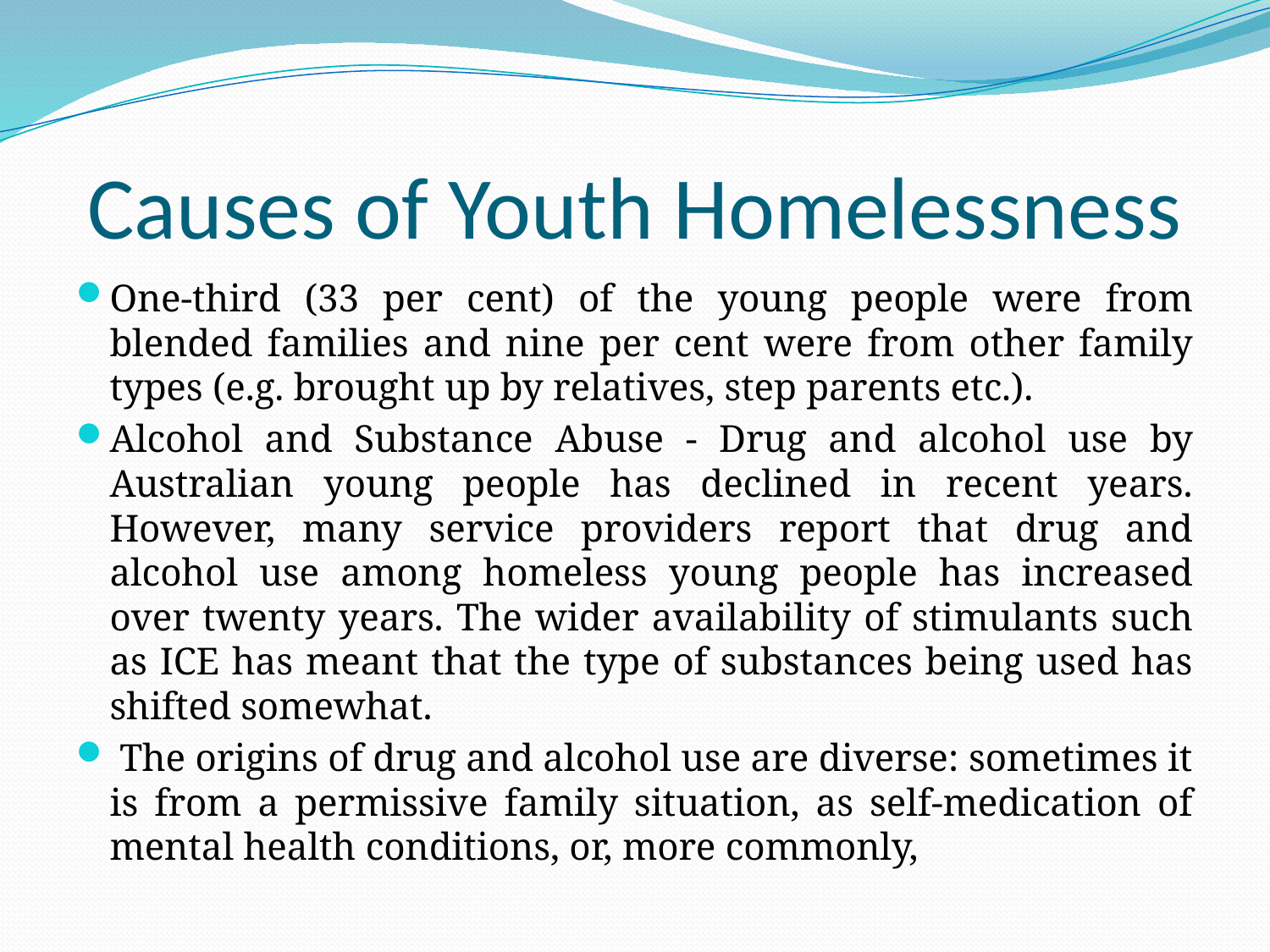

# Causes of Youth Homelessness
One-third (33 per cent) of the young people were from blended families and nine per cent were from other family types (e.g. brought up by relatives, step parents etc.).
Alcohol and Substance Abuse - Drug and alcohol use by Australian young people has declined in recent years. However, many service providers report that drug and alcohol use among homeless young people has increased over twenty years. The wider availability of stimulants such as ICE has meant that the type of substances being used has shifted somewhat.
 The origins of drug and alcohol use are diverse: sometimes it is from a permissive family situation, as self-medication of mental health conditions, or, more commonly,